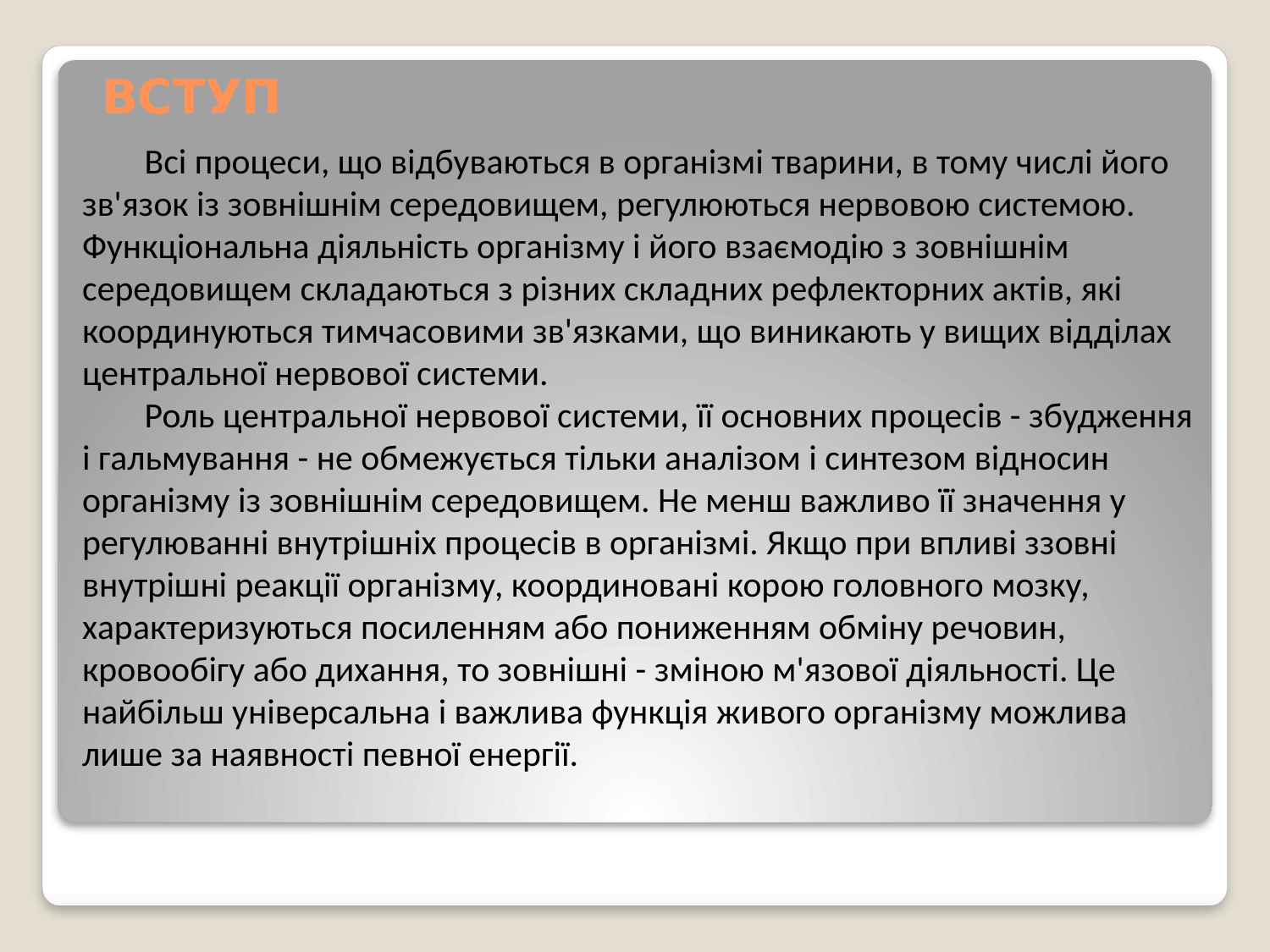

# ВСТУП
Всі процеси, що відбуваються в організмі тварини, в тому числі його зв'язок із зовнішнім середовищем, регулюються нервовою системою. Функціональна діяльність організму і його взаємодію з зовнішнім середовищем складаються з різних складних рефлекторних актів, які координуються тимчасовими зв'язками, що виникають у вищих відділах центральної нервової системи.
Роль центральної нервової системи, її основних процесів - збудження і гальмування - не обмежується тільки аналізом і синтезом відносин організму із зовнішнім середовищем. Не менш важливо її значення у регулюванні внутрішніх процесів в організмі. Якщо при впливі ззовні внутрішні реакції організму, координовані корою головного мозку, характеризуються посиленням або пониженням обміну речовин, кровообігу або дихання, то зовнішні - зміною м'язової діяльності. Це найбільш універсальна і важлива функція живого організму можлива лише за наявності певної енергії.